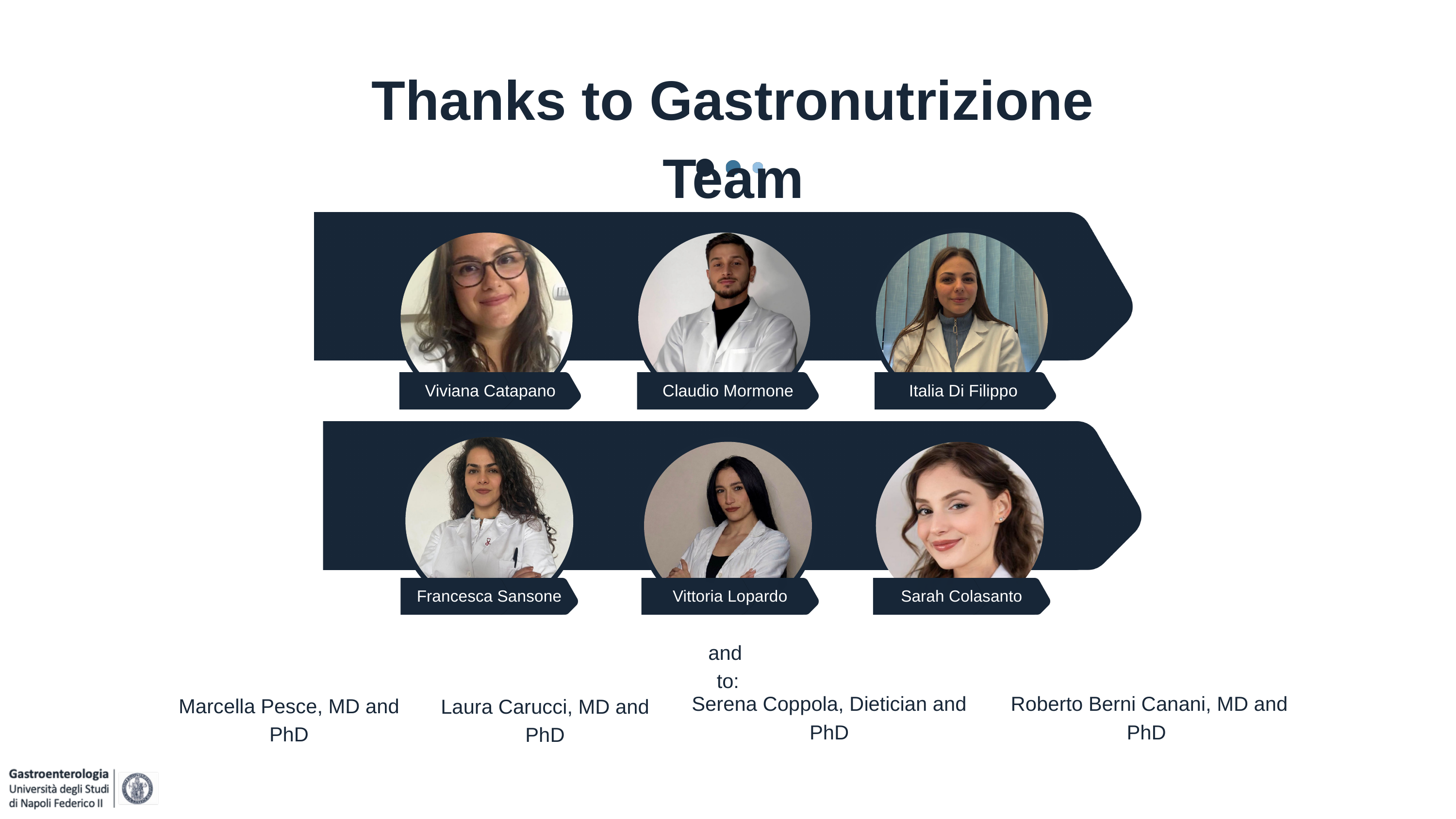

Thanks to Gastronutrizione Team

Viviana Catapano
Claudio Mormone
Italia Di Filippo

Francesca Sansone
Vittoria Lopardo
Sarah Colasanto
and  to:
Serena Coppola, Dietician and PhD
Roberto Berni Canani, MD and PhD
Marcella Pesce, MD and PhD
Laura Carucci, MD and PhD